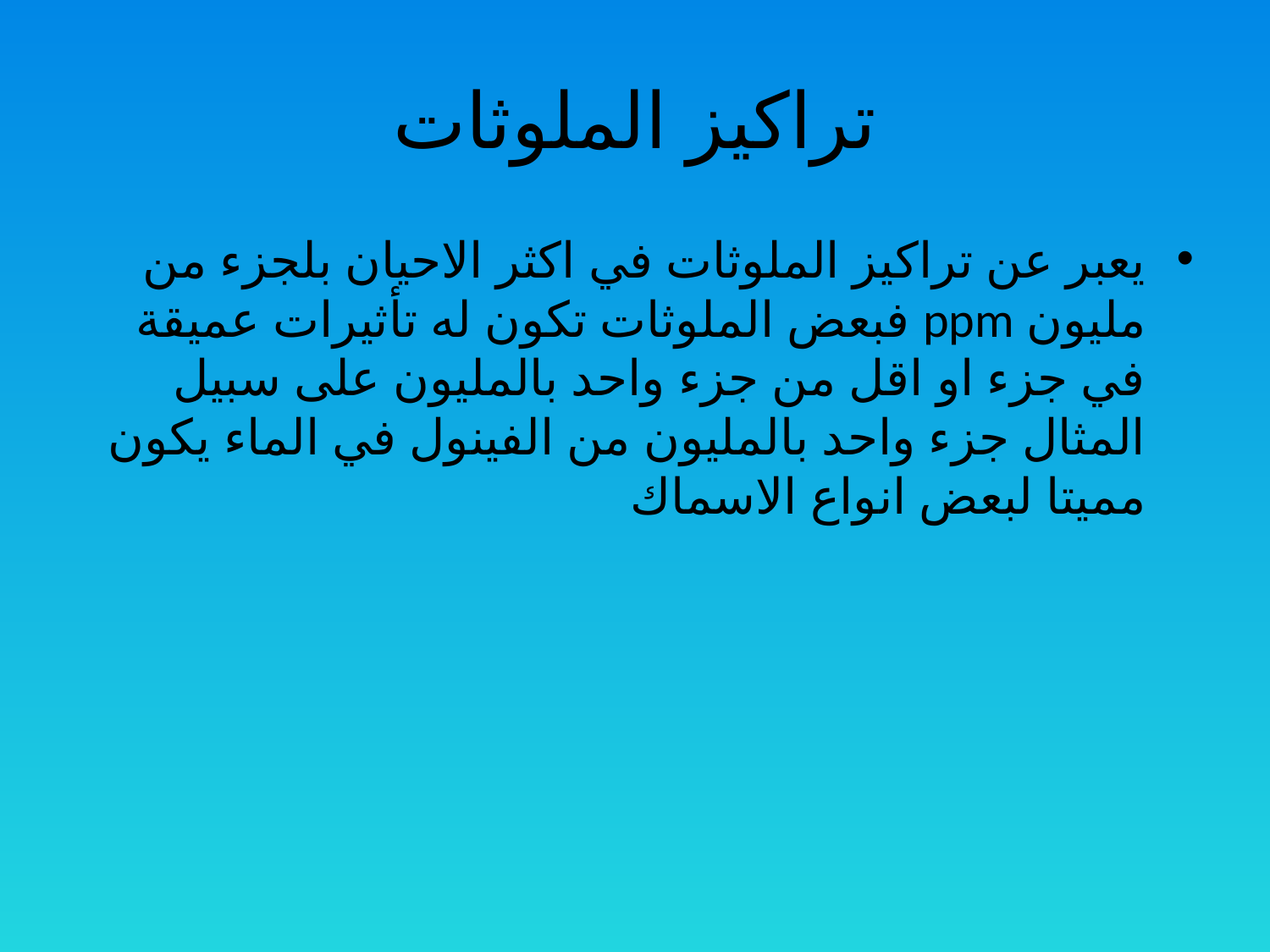

# تراكيز الملوثات
يعبر عن تراكيز الملوثات في اكثر الاحيان بلجزء من مليون ppm فبعض الملوثات تكون له تأثيرات عميقة في جزء او اقل من جزء واحد بالمليون على سبيل المثال جزء واحد بالمليون من الفينول في الماء يكون مميتا لبعض انواع الاسماك